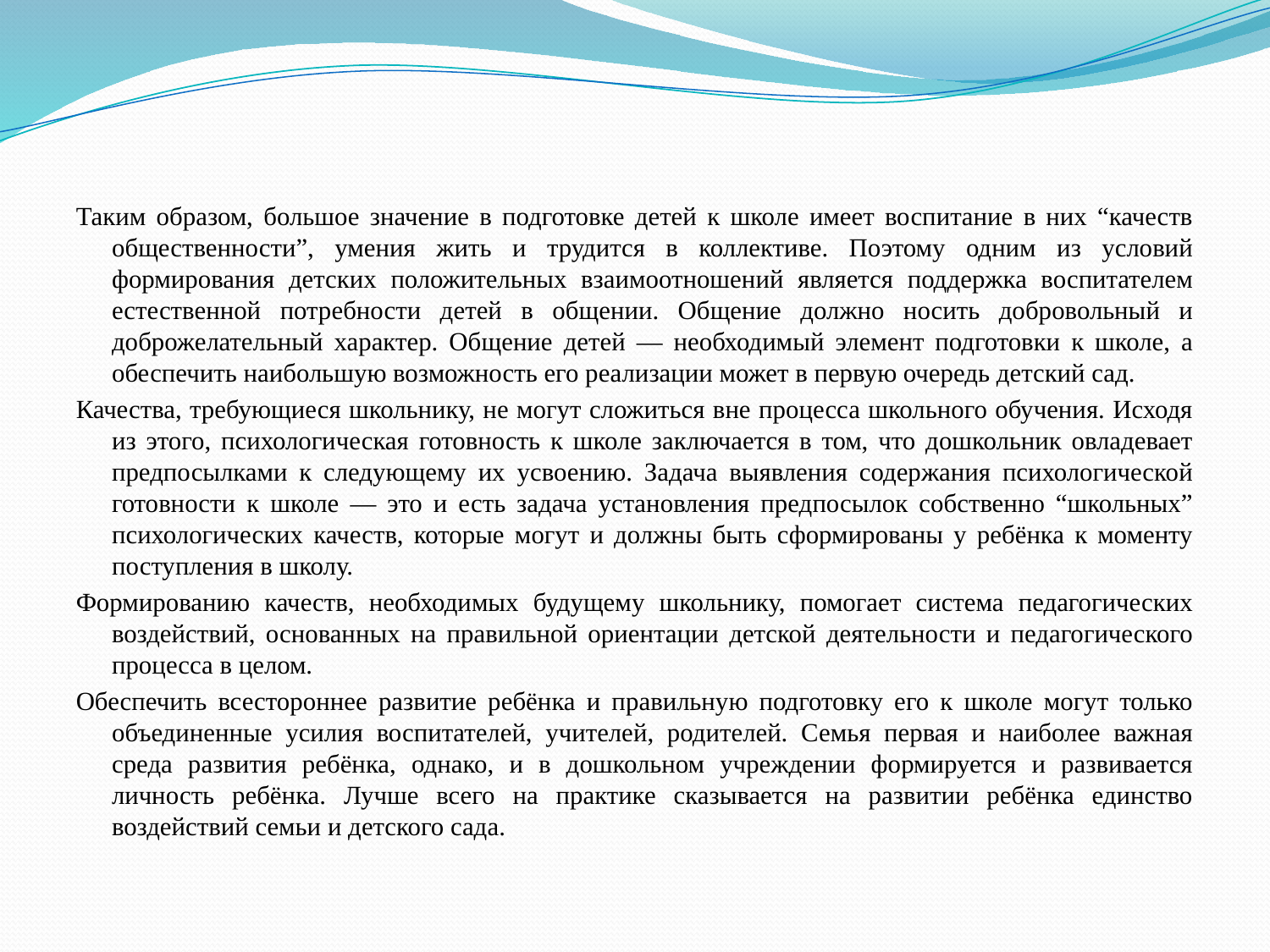

Таким образом, большое значение в подготовке детей к школе имеет воспитание в них “качеств общественности”, умения жить и трудится в коллективе. Поэтому одним из условий формирования детских положительных взаимоотношений является поддержка воспитателем естественной потребности детей в общении. Общение должно носить добровольный и доброжелательный характер. Общение детей — необходимый элемент подготовки к школе, а обеспечить наибольшую возможность его реализации может в первую очередь детский сад.
Качества, требующиеся школьнику, не могут сложиться вне процесса школьного обучения. Исходя из этого, психологическая готовность к школе заключается в том, что дошкольник овладевает предпосылками к следующему их усвоению. Задача выявления содержания психологической готовности к школе — это и есть задача установления предпосылок собственно “школьных” психологических качеств, которые могут и должны быть сформированы у ребёнка к моменту поступления в школу.
Формированию качеств, необходимых будущему школьнику, помогает система педагогических воздействий, основанных на правильной ориентации детской деятельности и педагогического процесса в целом.
Обеспечить всестороннее развитие ребёнка и правильную подготовку его к школе могут только объединенные усилия воспитателей, учителей, родителей. Семья первая и наиболее важная среда развития ребёнка, однако, и в дошкольном учреждении формируется и развивается личность ребёнка. Лучше всего на практике сказывается на развитии ребёнка единство воздействий семьи и детского сада.